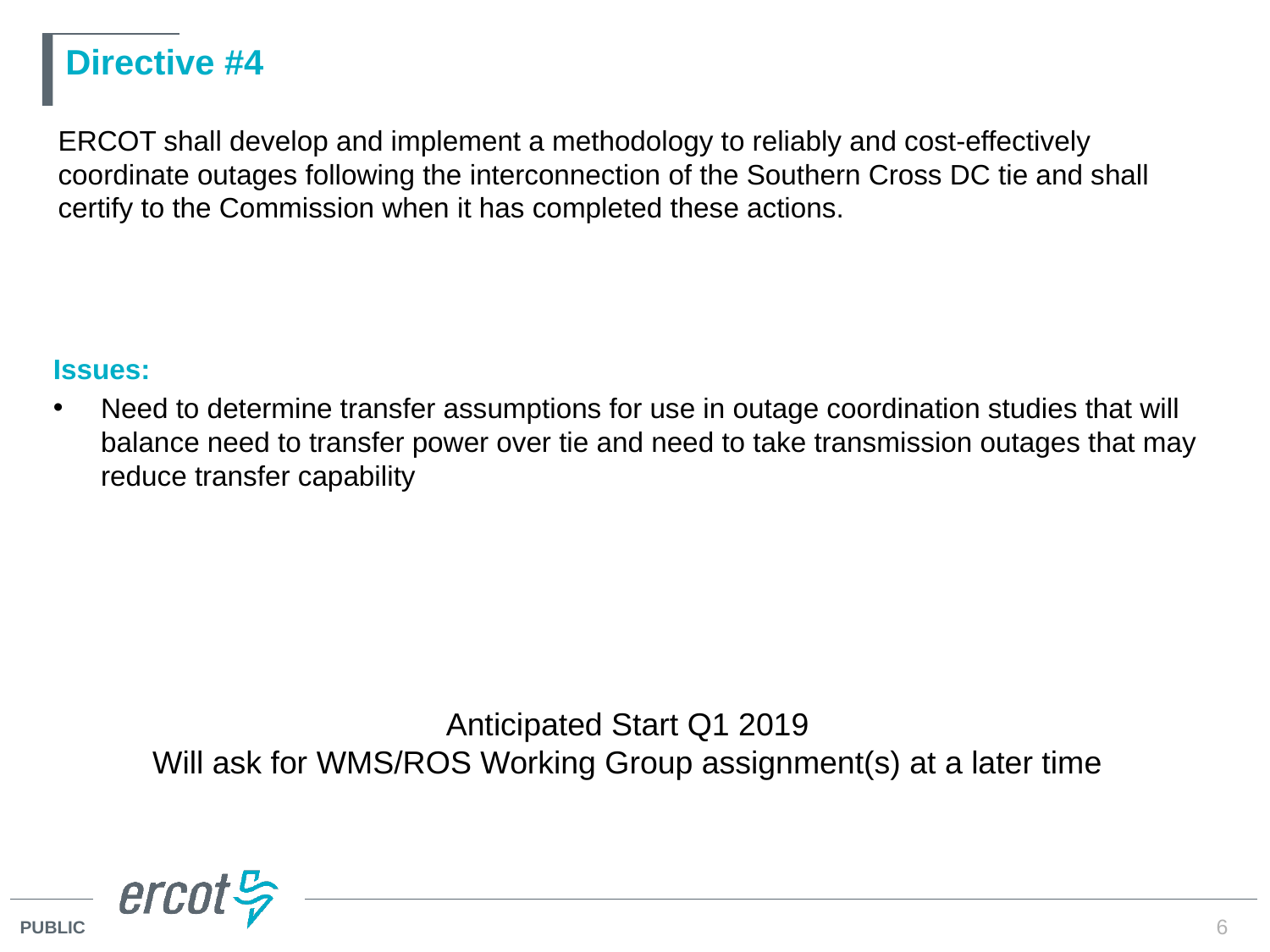

# Directive #4
ERCOT shall develop and implement a methodology to reliably and cost-effectively coordinate outages following the interconnection of the Southern Cross DC tie and shall certify to the Commission when it has completed these actions.
Issues:
Need to determine transfer assumptions for use in outage coordination studies that will balance need to transfer power over tie and need to take transmission outages that may reduce transfer capability

Anticipated Start Q1 2019
Will ask for WMS/ROS Working Group assignment(s) at a later time
6